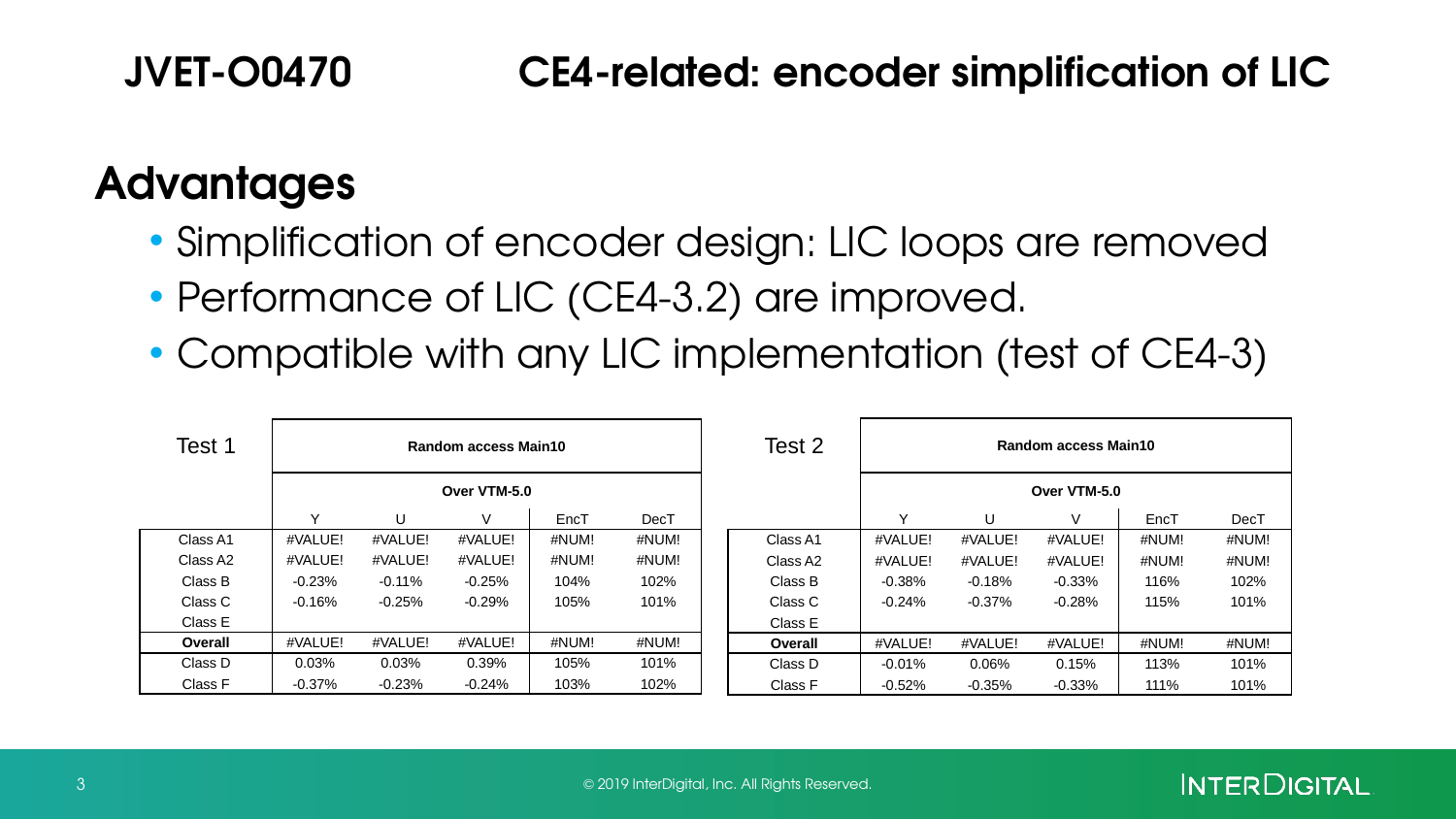

# JVET-O0470	         CE4-related: encoder simplification of LIC
Advantages
Simplification of encoder design: LIC loops are removed
Performance of LIC (CE4-3.2) are improved.
Compatible with any LIC implementation (test of CE4-3)
| Test 2 | Random access Main10 |  |  |  |  |
| --- | --- | --- | --- | --- | --- |
|  | Over VTM-5.0 |  |  |  |  |
|  | Y | U | V | EncT | DecT |
| Class A1 | #VALUE! | #VALUE! | #VALUE! | #NUM! | #NUM! |
| Class A2 | #VALUE! | #VALUE! | #VALUE! | #NUM! | #NUM! |
| Class B | -0.38% | -0.18% | -0.33% | 116% | 102% |
| Class C | -0.24% | -0.37% | -0.28% | 115% | 101% |
| Class E |  |  |  |  |  |
| Overall | #VALUE! | #VALUE! | #VALUE! | #NUM! | #NUM! |
| Class D | -0.01% | 0.06% | 0.15% | 113% | 101% |
| Class F | -0.52% | -0.35% | -0.33% | 111% | 101% |
| Test 1 | Random access Main10 |  |  |  |  |
| --- | --- | --- | --- | --- | --- |
|  | Over VTM-5.0 |  |  |  |  |
|  | Y | U | V | EncT | DecT |
| Class A1 | #VALUE! | #VALUE! | #VALUE! | #NUM! | #NUM! |
| Class A2 | #VALUE! | #VALUE! | #VALUE! | #NUM! | #NUM! |
| Class B | -0.23% | -0.11% | -0.25% | 104% | 102% |
| Class C | -0.16% | -0.25% | -0.29% | 105% | 101% |
| Class E |  |  |  |  |  |
| Overall | #VALUE! | #VALUE! | #VALUE! | #NUM! | #NUM! |
| Class D | 0.03% | 0.03% | 0.39% | 105% | 101% |
| Class F | -0.37% | -0.23% | -0.24% | 103% | 102% |
3
© 2019 InterDigital, Inc. All Rights Reserved.